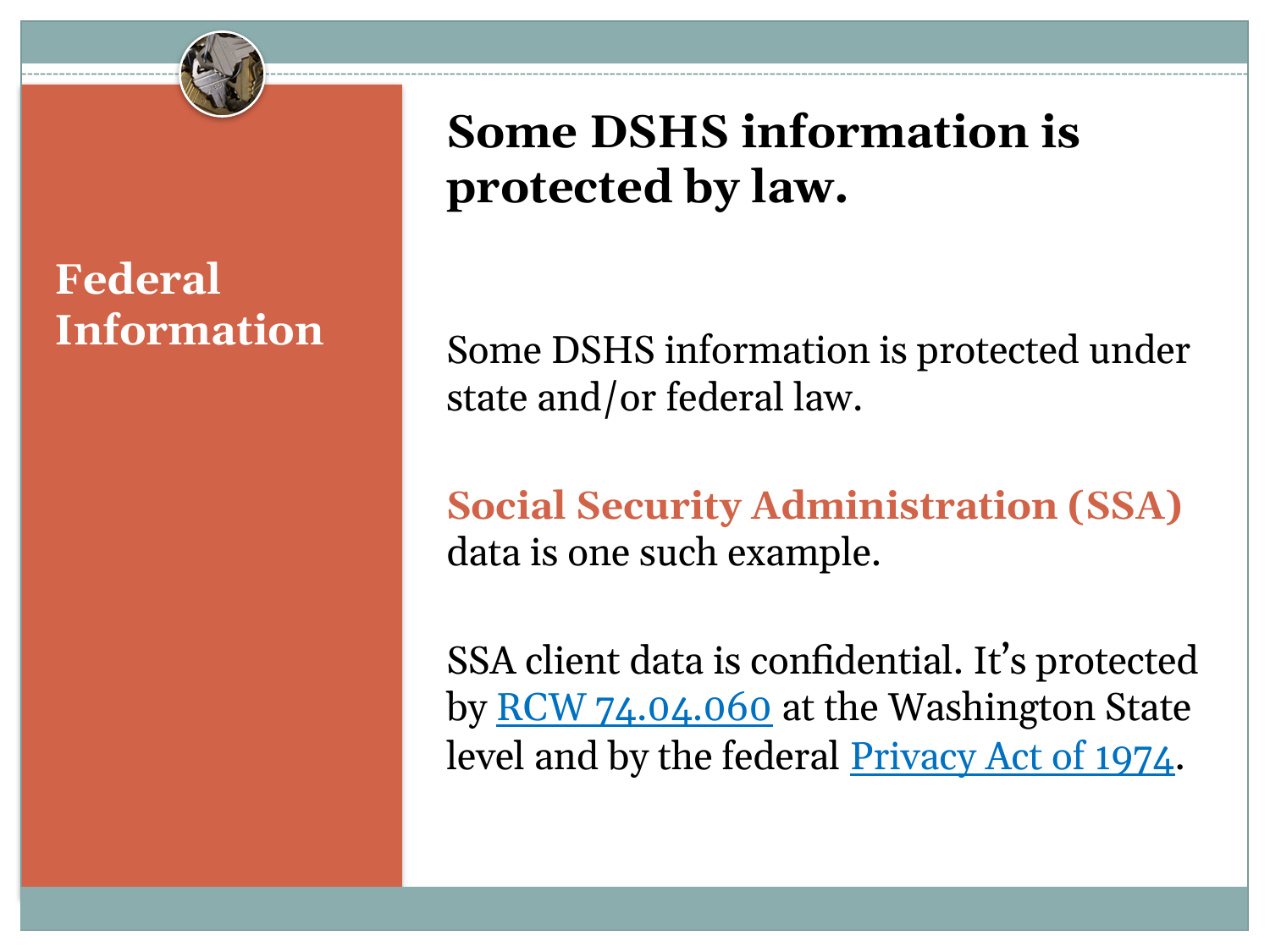

Some DSHS information is protected by law.

Some DSHS information is protected under state and/or federal law.

Social Security Administration (SSA) data is one such example.

SSA client data is confidential. It’s protected by RCW 74.04.060 at the Washington State level and by the federal Privacy Act of 1974.
# Federal Information